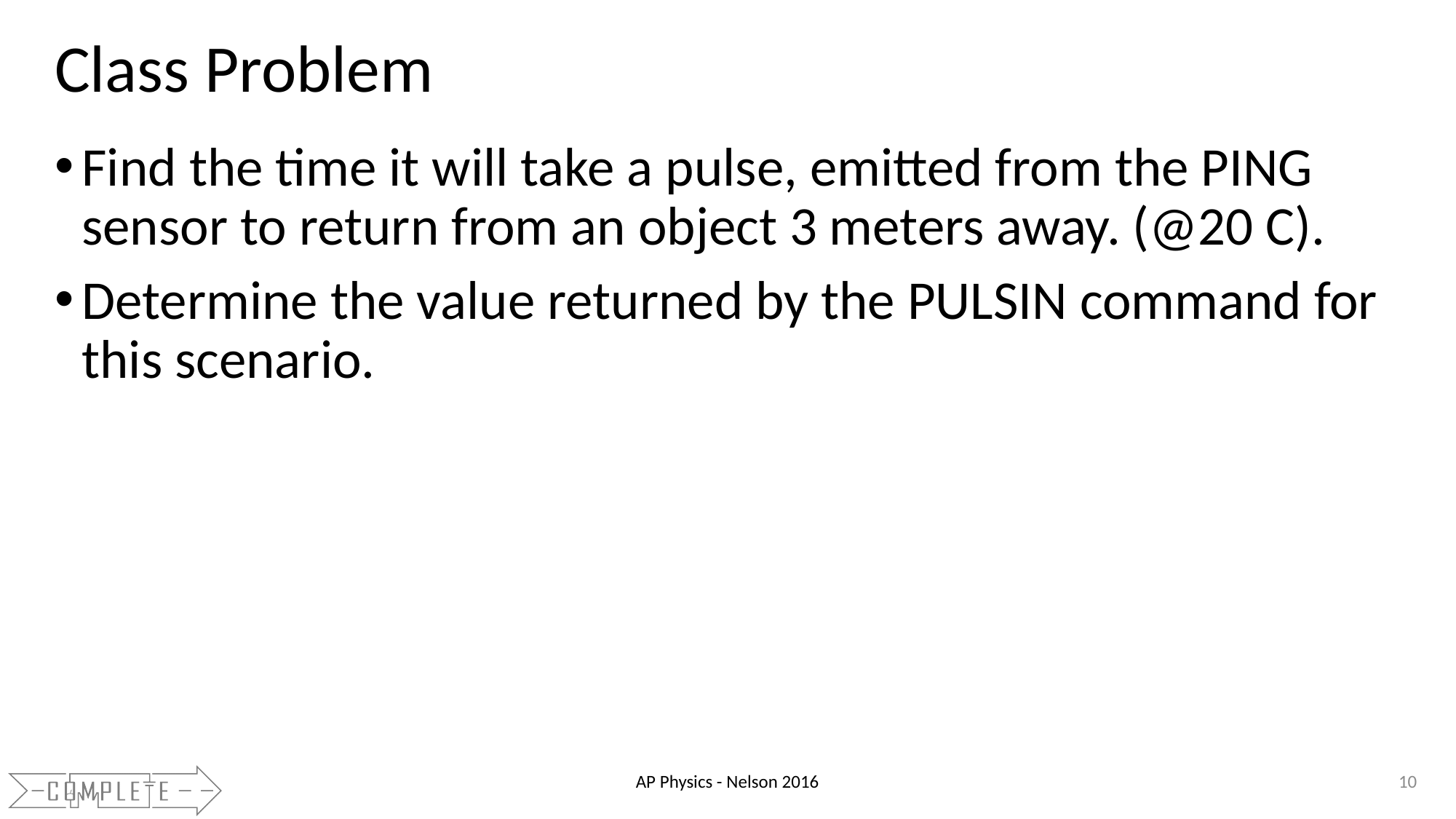

# Class Problem
Find the time it will take a pulse, emitted from the PING sensor to return from an object 3 meters away. (@20 C).
Determine the value returned by the PULSIN command for this scenario.
AP Physics - Nelson 2016
10